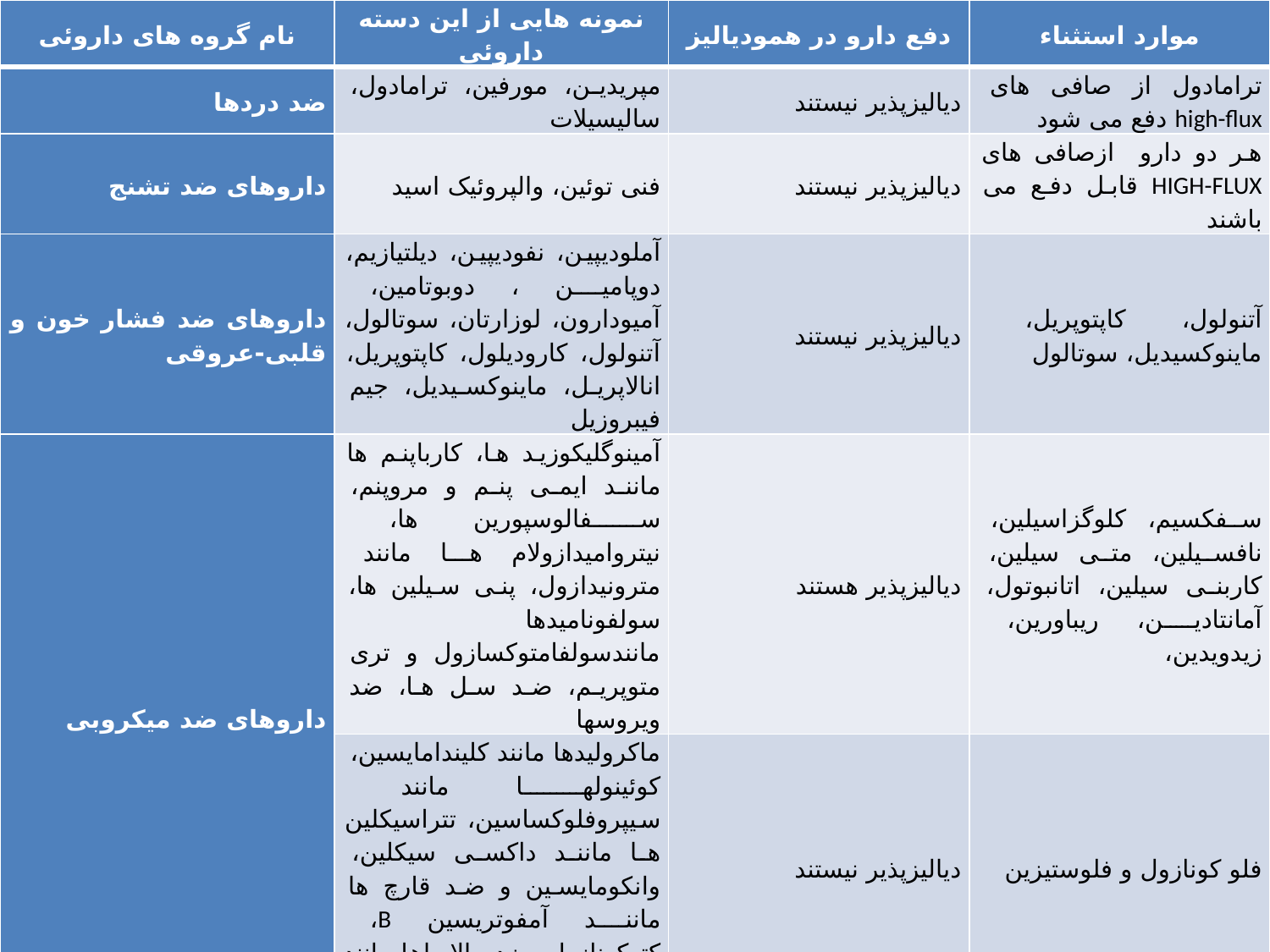

| نام گروه های داروئی | نمونه هایی از این دسته داروئی | دفع دارو در همودیالیز | موارد استثناء |
| --- | --- | --- | --- |
| ضد دردها | مپریدین، مورفین، ترامادول، سالیسیلات | دیالیزپذیر نیستند | ترامادول از صافی های high-flux دفع می شود |
| داروهای ضد تشنج | فنی توئین، والپروئیک اسید | دیالیزپذیر نیستند | هر دو دارو ازصافی های HIGH-FLUX قابل دفع می باشند |
| داروهای ضد فشار خون و قلبی-عروقی | آملودیپین، نفودیپین، دیلتیازیم، دوپامین ، دوبوتامین، آمیودارون، لوزارتان، سوتالول، آتنولول، کارودیلول، کاپتوپریل، انالاپریل، ماینوکسیدیل، جیم فیبروزیل | دیالیزپذیر نیستند | آتنولول، کاپتوپریل، ماینوکسیدیل، سوتالول |
| داروهای ضد میکروبی | آمینوگلیکوزید ها، کارباپنم ها مانند ایمی پنم و مروپنم، سفالوسپورین ها، نیتروامیدازولام ها مانند مترونیدازول، پنی سیلین ها، سولفونامیدها مانندسولفامتوکسازول و تری متوپریم، ضد سل ها، ضد ویروسها | دیالیزپذیر هستند | سفکسیم، کلوگزاسیلین، نافسیلین، متی سیلین، کاربنی سیلین، اتانبوتول، آمانتادین، ریباورین، زیدویدین، |
|  | ماکرولیدها مانند کلیندامایسین، کوئینولها مانند سیپروفلوکساسین، تتراسیکلین ها مانند داکسی سیکلین، وانکومایسین و ضد قارچ ها مانند آمفوتریسین B، کتوکونازول، ضد مالاریاها مانند کینین | دیالیزپذیر نیستند | فلو کونازول و فلوستیزین |
| داروهای کاهندۀ قند خون | متفورمین | دیالیزپذیر نیستند | متفورمین |
| داروهای ضد التهاب غیر استروئیدی | ایبوبروفن، ایندومتاسین، دیکلوفناک | دیالیزپذیر نیستند | \_ |
| داروهای ضد پلاکت و ضد انعقاد خون | آسپرین، وارفارین، هپارین و هپارین های با وزن ملکولی کم | دیالیزپذیر نیستند | \_ |
| داروهای تسکینی و مورد استفاده در بیماریهای روانی | سیتالوپرام، لیتیوم، فنوباربیتال، دیازپام، اگزازپام، سه حلقه ای ها، فنونیازین ها | دیالیزپذیر نیستند | فنوباربیتال |